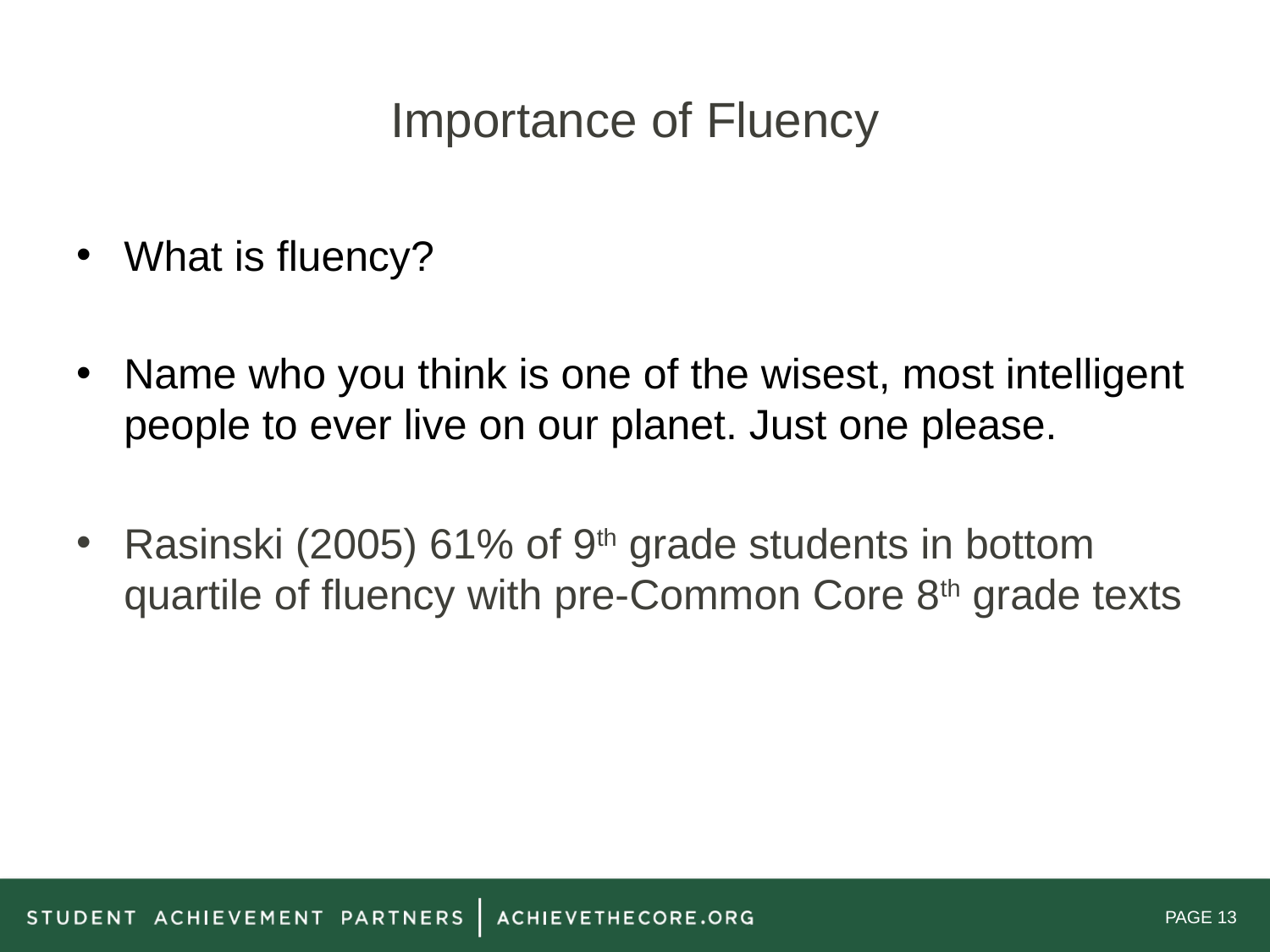

# Importance of Fluency
What is fluency?

Name who you think is one of the wisest, most intelligent people to ever live on our planet. Just one please.

Rasinski (2005) 61% of 9th grade students in bottom quartile of fluency with pre-Common Core 8th grade texts